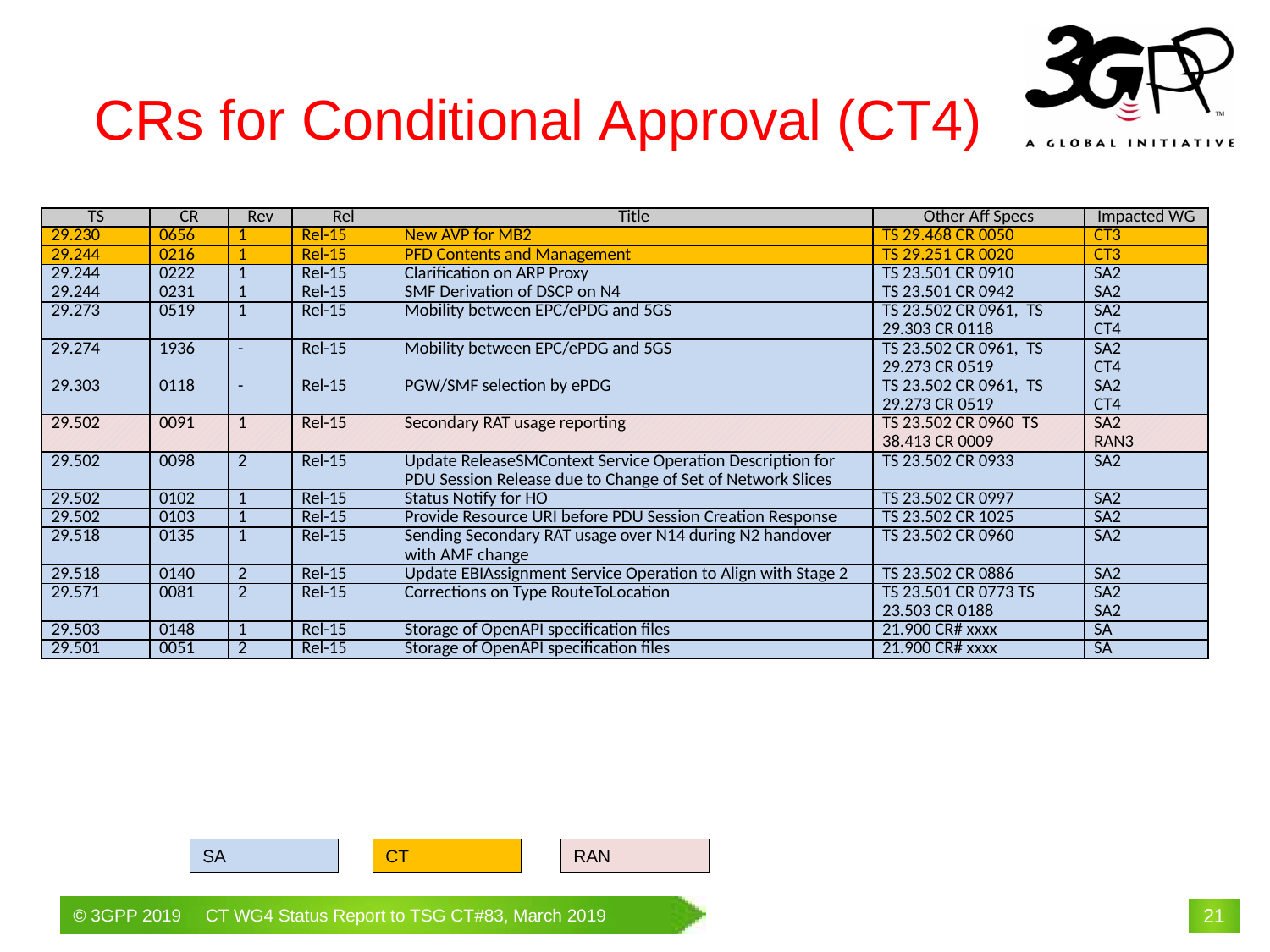

# CRs for Conditional Approval (CT4)
| TS | CR | Rev | Rel | Title | Other Aff Specs | Impacted WG |
| --- | --- | --- | --- | --- | --- | --- |
| 29.230 | 0656 | 1 | Rel-15 | New AVP for MB2 | TS 29.468 CR 0050 | CT3 |
| 29.244 | 0216 | 1 | Rel-15 | PFD Contents and Management | TS 29.251 CR 0020 | CT3 |
| 29.244 | 0222 | 1 | Rel-15 | Clarification on ARP Proxy | TS 23.501 CR 0910 | SA2 |
| 29.244 | 0231 | 1 | Rel-15 | SMF Derivation of DSCP on N4 | TS 23.501 CR 0942 | SA2 |
| 29.273 | 0519 | 1 | Rel-15 | Mobility between EPC/ePDG and 5GS | TS 23.502 CR 0961, TS 29.303 CR 0118 | SA2 CT4 |
| 29.274 | 1936 | - | Rel-15 | Mobility between EPC/ePDG and 5GS | TS 23.502 CR 0961, TS 29.273 CR 0519 | SA2 CT4 |
| 29.303 | 0118 | - | Rel-15 | PGW/SMF selection by ePDG | TS 23.502 CR 0961, TS 29.273 CR 0519 | SA2 CT4 |
| 29.502 | 0091 | 1 | Rel-15 | Secondary RAT usage reporting | TS 23.502 CR 0960 TS 38.413 CR 0009 | SA2 RAN3 |
| 29.502 | 0098 | 2 | Rel-15 | Update ReleaseSMContext Service Operation Description for PDU Session Release due to Change of Set of Network Slices | TS 23.502 CR 0933 | SA2 |
| 29.502 | 0102 | 1 | Rel-15 | Status Notify for HO | TS 23.502 CR 0997 | SA2 |
| 29.502 | 0103 | 1 | Rel-15 | Provide Resource URI before PDU Session Creation Response | TS 23.502 CR 1025 | SA2 |
| 29.518 | 0135 | 1 | Rel-15 | Sending Secondary RAT usage over N14 during N2 handover with AMF change | TS 23.502 CR 0960 | SA2 |
| 29.518 | 0140 | 2 | Rel-15 | Update EBIAssignment Service Operation to Align with Stage 2 | TS 23.502 CR 0886 | SA2 |
| 29.571 | 0081 | 2 | Rel-15 | Corrections on Type RouteToLocation | TS 23.501 CR 0773 TS 23.503 CR 0188 | SA2 SA2 |
| 29.503 | 0148 | 1 | Rel-15 | Storage of OpenAPI specification files | 21.900 CR# xxxx | SA |
| 29.501 | 0051 | 2 | Rel-15 | Storage of OpenAPI specification files | 21.900 CR# xxxx | SA |
SA
CT
RAN